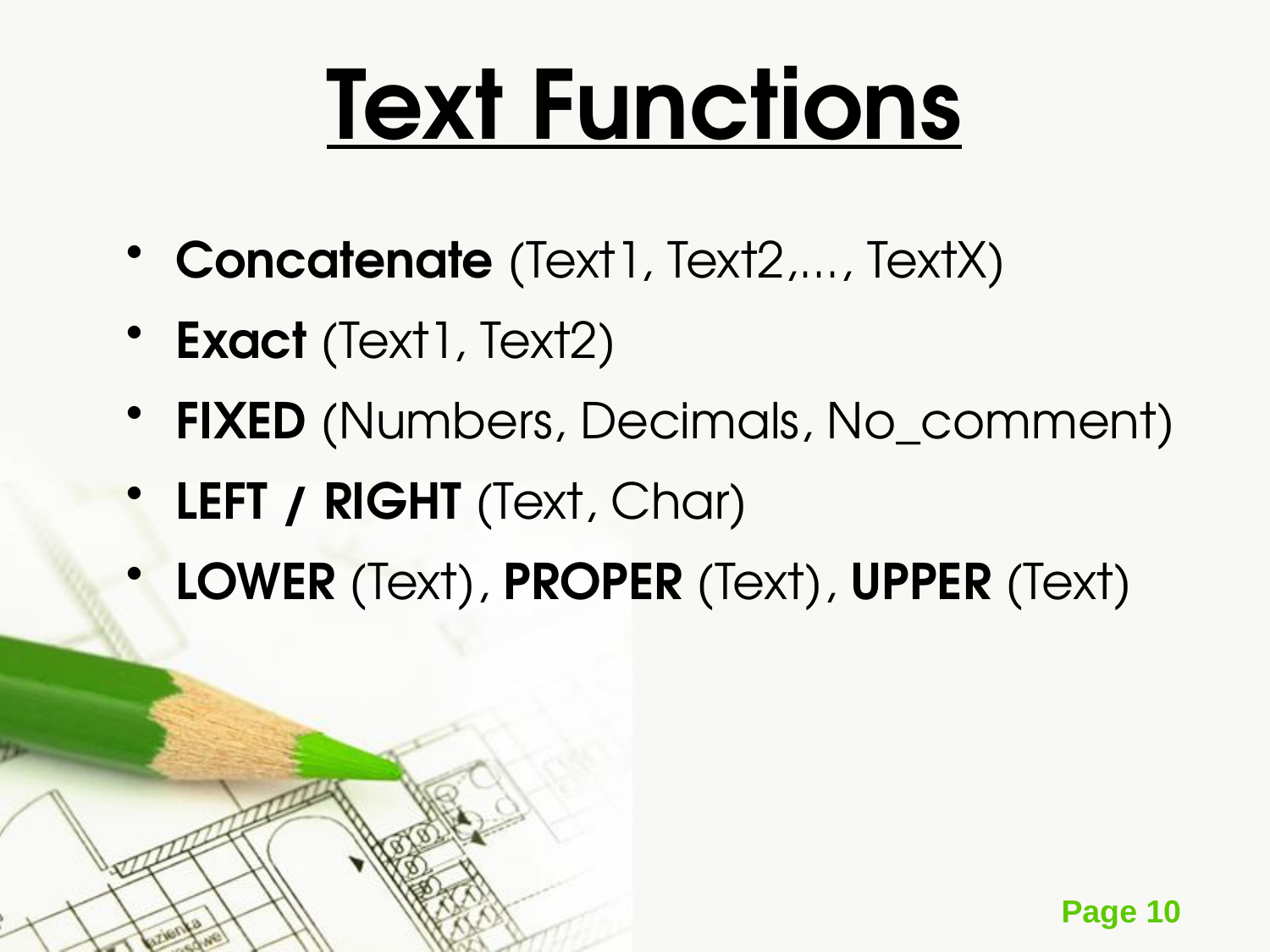

# Text Functions
Concatenate (Text1, Text2,..., TextX)
Exact (Text1, Text2)
FIXED (Numbers, Decimals, No_comment)
LEFT / RIGHT (Text, Char)
LOWER (Text), PROPER (Text), UPPER (Text)